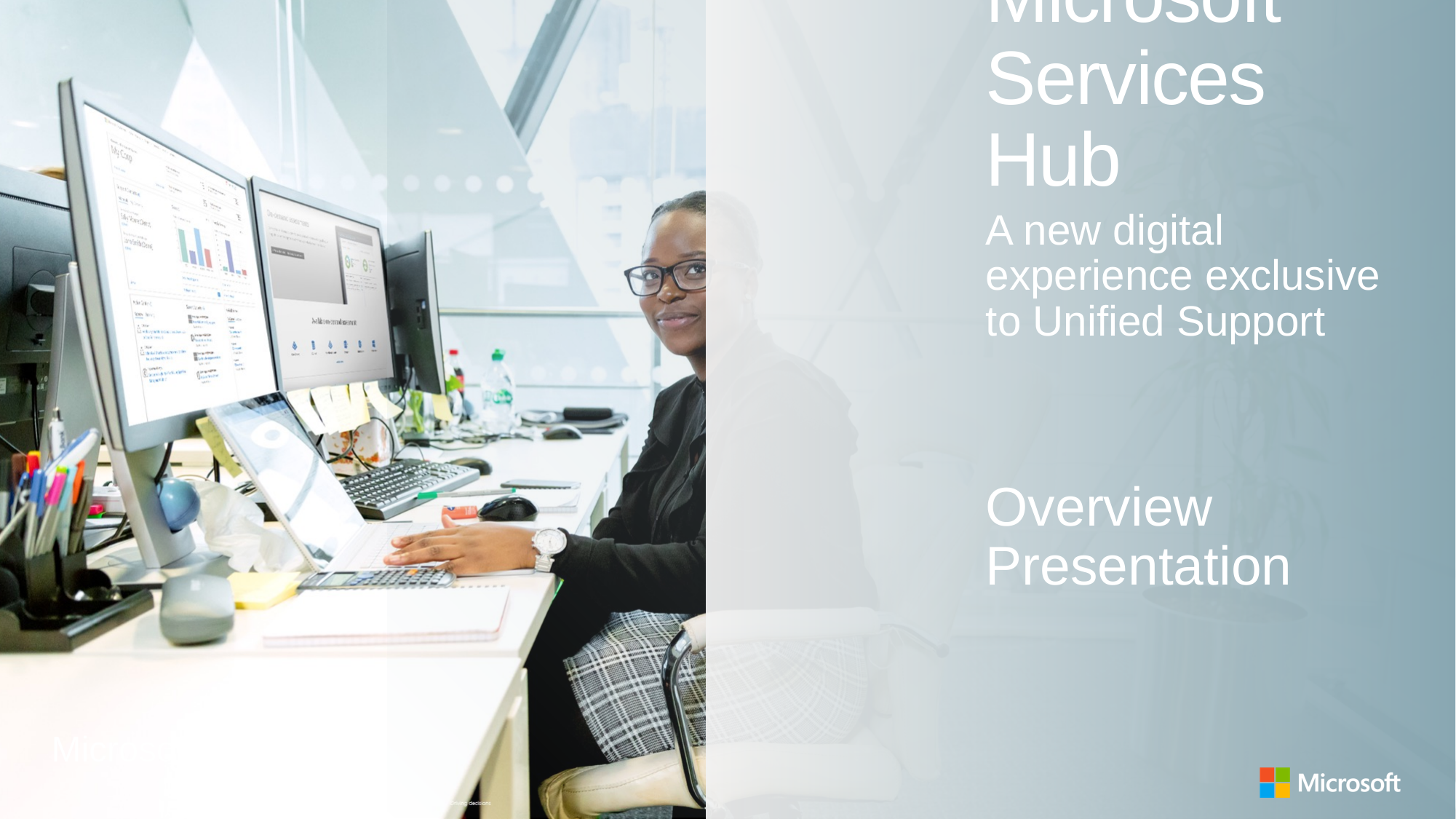

# Microsoft Services Hub
A new digital experience exclusive to Unified Support

Overview Presentation